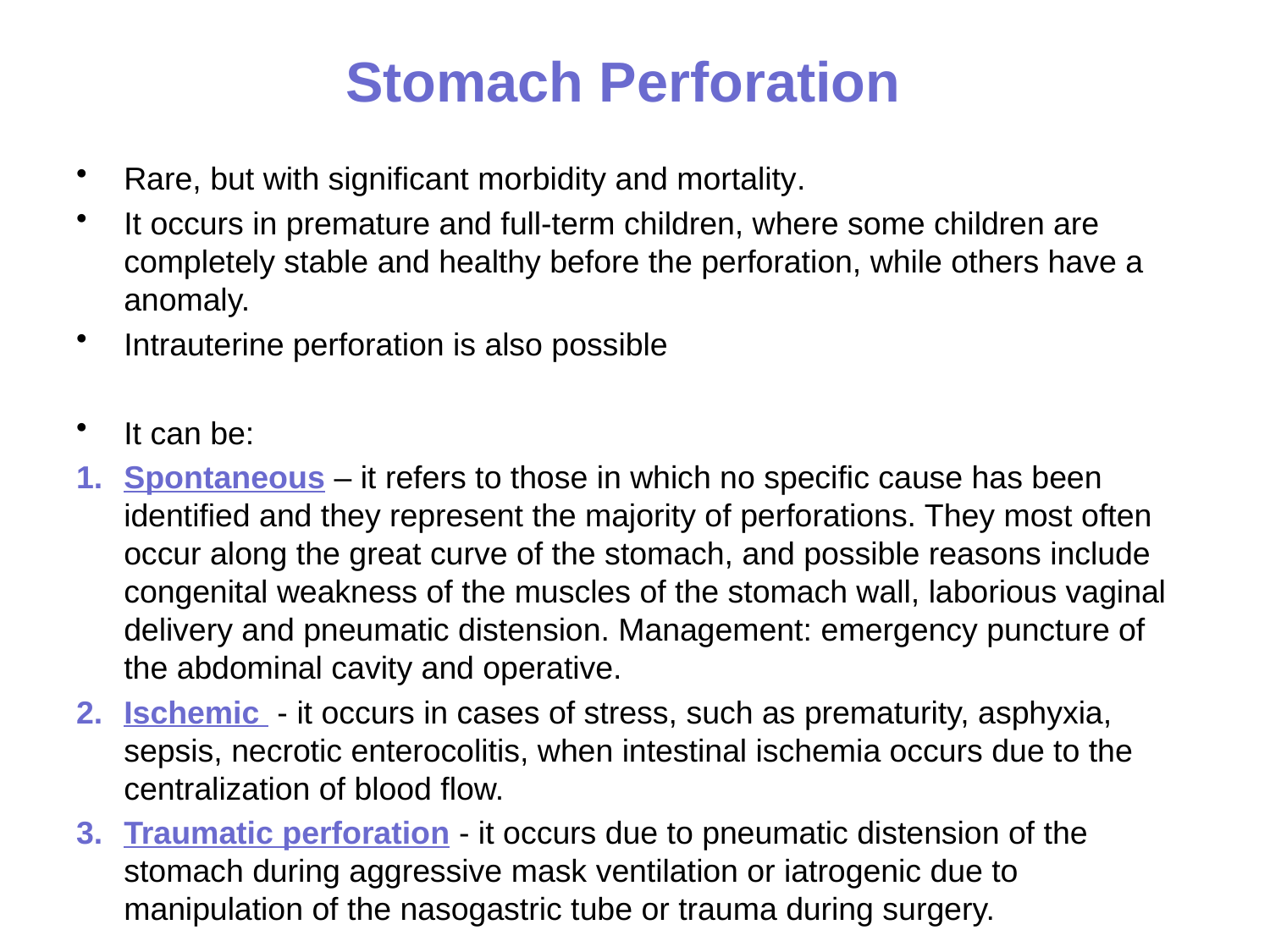

# Stomach Perforation

Rare, but with significant morbidity and mortality.
It occurs in premature and full-term children, where some children are completely stable and healthy before the perforation, while others have a anomaly.
Intrauterine perforation is also possible

It can be:
Spontaneous – it refers to those in which no specific cause has been identified and they represent the majority of perforations. They most often occur along the great curve of the stomach, and possible reasons include congenital weakness of the muscles of the stomach wall, laborious vaginal delivery and pneumatic distension. Management: emergency puncture of the abdominal cavity and operative.
Ischemic  - it occurs in cases of stress, such as prematurity, asphyxia, sepsis, necrotic enterocolitis, when intestinal ischemia occurs due to the centralization of blood flow.
Traumatic perforation - it occurs due to pneumatic distension of the stomach during aggressive mask ventilation or iatrogenic due to manipulation of the nasogastric tube or trauma during surgery.